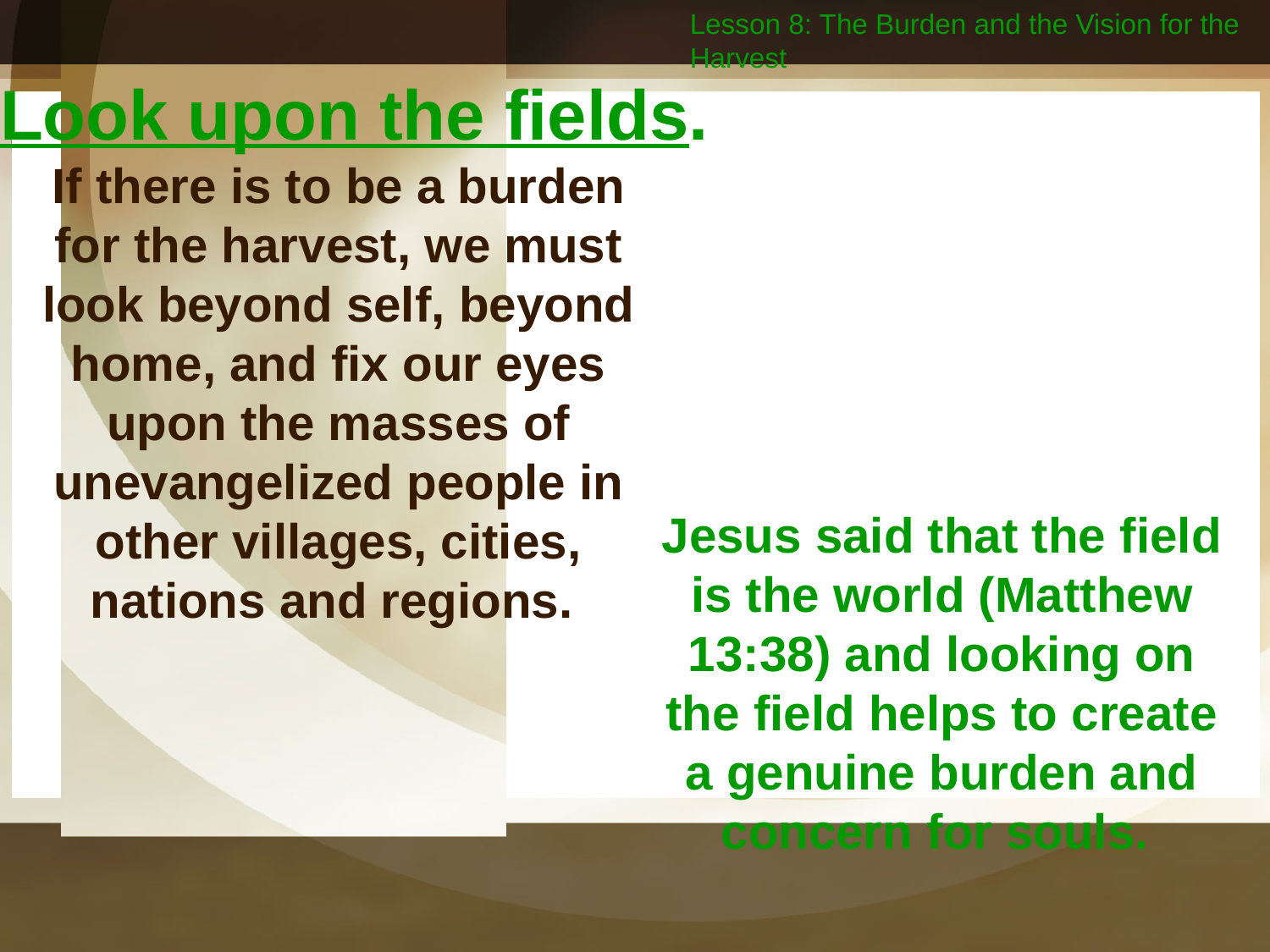

Lesson 8: The Burden and the Vision for the Harvest
4. Look upon the fields.
If there is to be a burden for the harvest, we must look beyond self, beyond home, and fix our eyes upon the masses of unevangelized people in other villages, cities, nations and regions.
Jesus said that the field is the world (Matthew 13:38) and looking on the field helps to create a genuine burden and concern for souls.